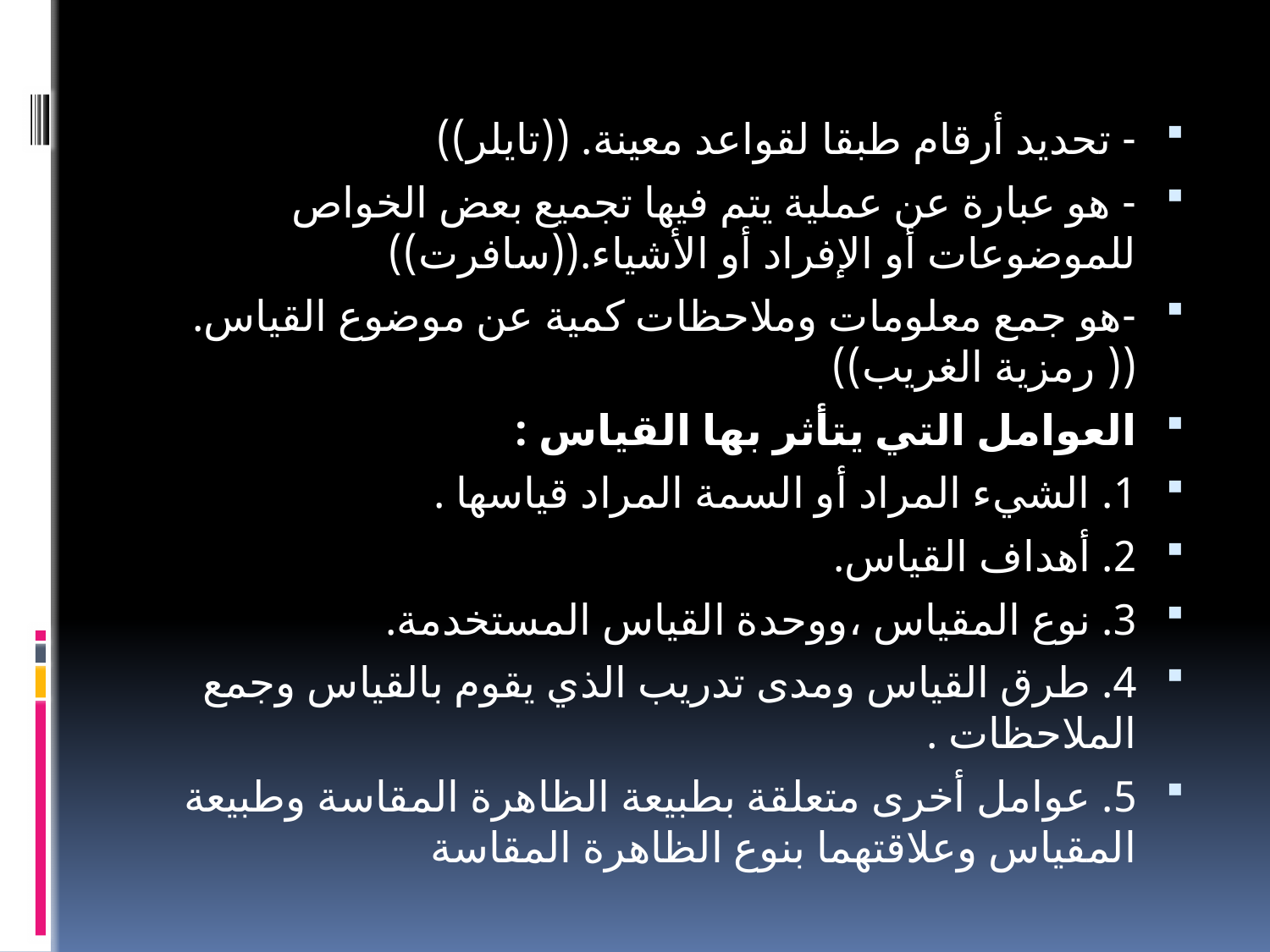

- تحديد أرقام طبقا لقواعد معينة. ((تايلر))
- هو عبارة عن عملية يتم فيها تجميع بعض الخواص للموضوعات أو الإفراد أو الأشياء.((سافرت))
-هو جمع معلومات وملاحظات كمية عن موضوع القياس.(( رمزية الغريب))
العوامل التي يتأثر بها القياس :
1. الشيء المراد أو السمة المراد قياسها .
2. أهداف القياس.
3. نوع المقياس ،ووحدة القياس المستخدمة.
4. طرق القياس ومدى تدريب الذي يقوم بالقياس وجمع الملاحظات .
5. عوامل أخرى متعلقة بطبيعة الظاهرة المقاسة وطبيعة المقياس وعلاقتهما بنوع الظاهرة المقاسة